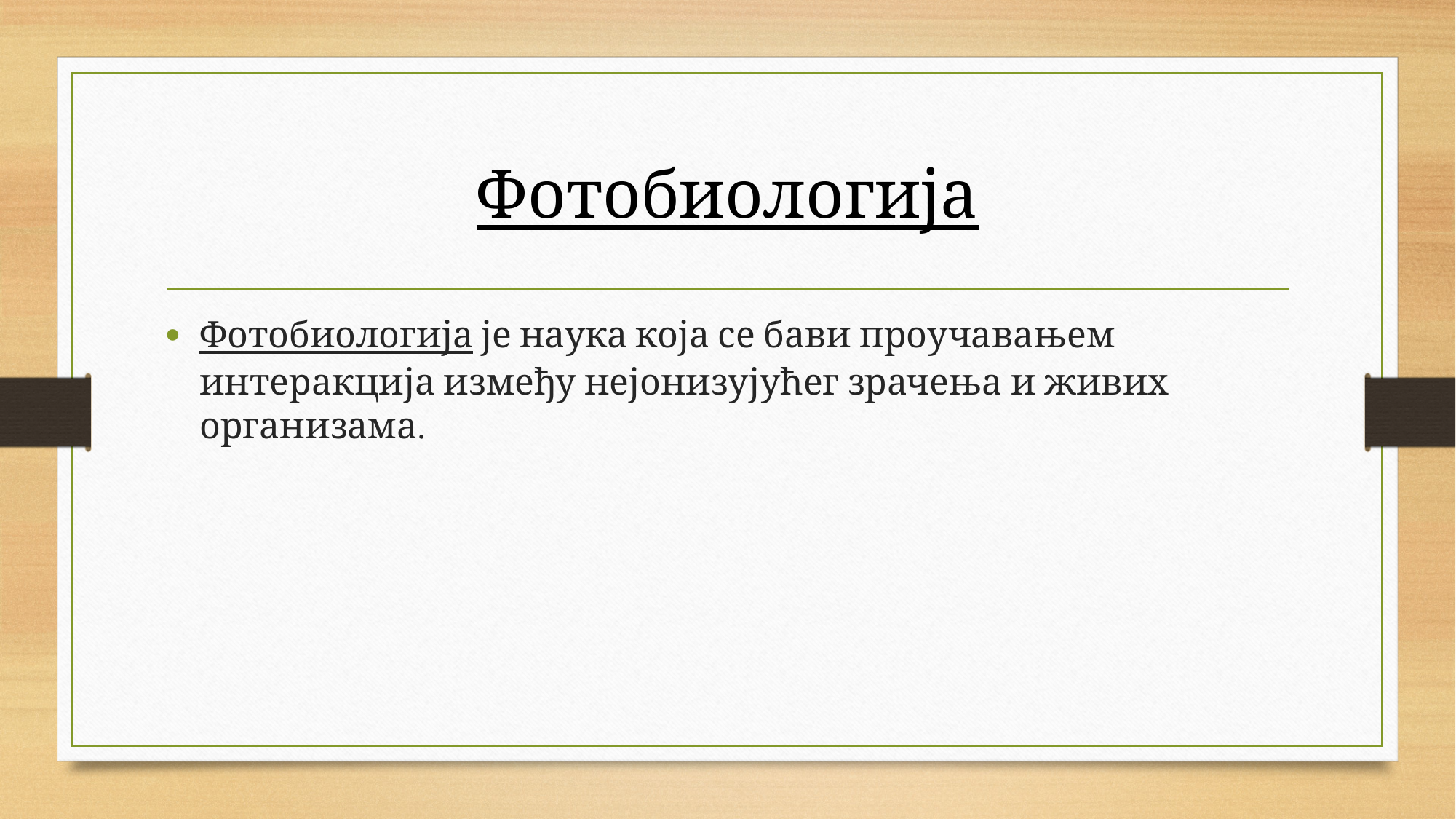

# Фотобиологија
Фотобиологија је наука која се бави проучавањем интеракција између нејонизујућег зрачења и живих организама.